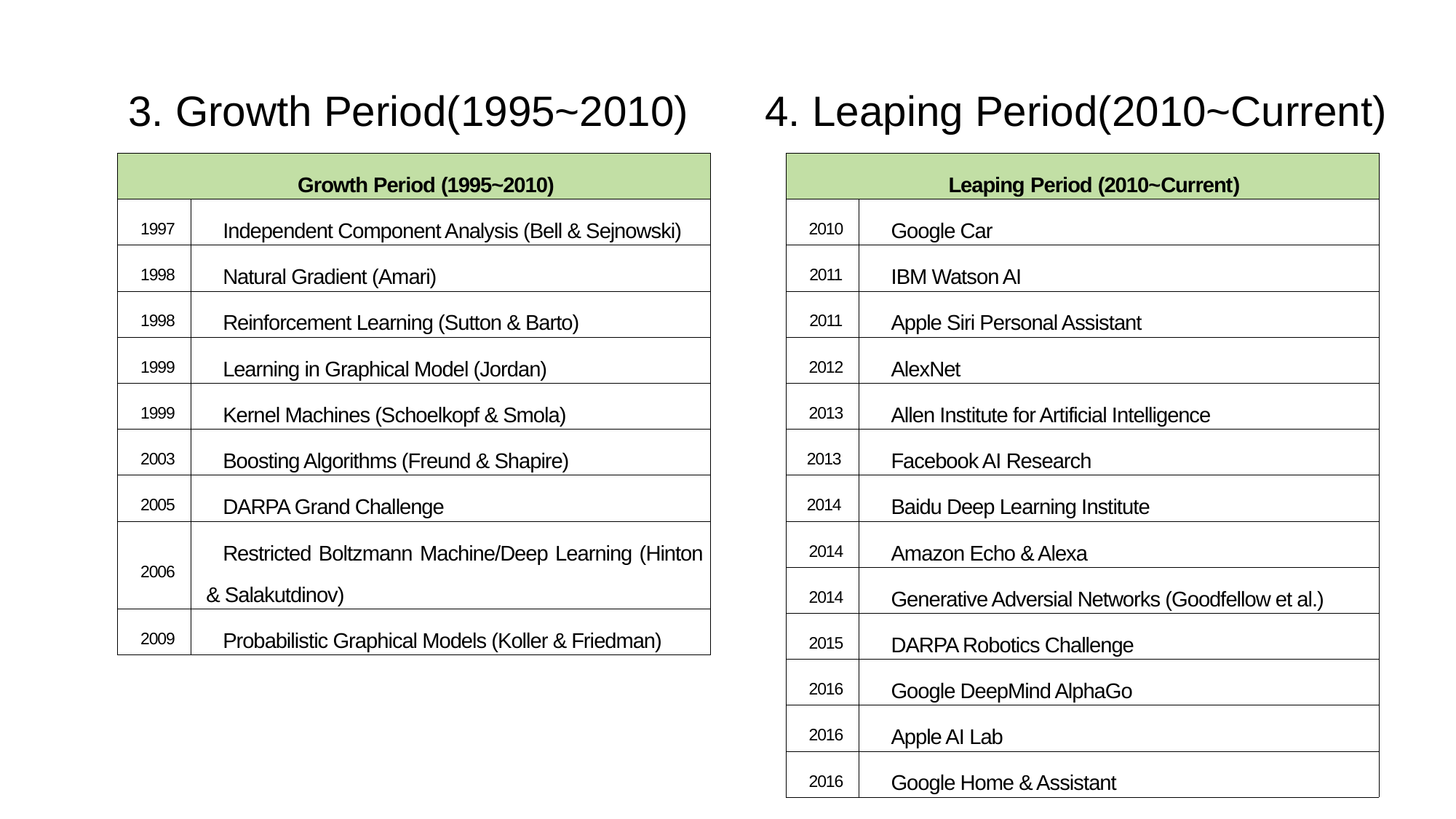

3. Growth Period(1995~2010)

4. Leaping Period(2010~Current)

| Growth Period (1995~2010) |  |
| --- | --- |
| 1997 | Independent Component Analysis (Bell & Sejnowski) |
| 1998 | Natural Gradient (Amari) |
| 1998 | Reinforcement Learning (Sutton & Barto) |
| 1999 | Learning in Graphical Model (Jordan) |
| 1999 | Kernel Machines (Schoelkopf & Smola) |
| 2003 | Boosting Algorithms (Freund & Shapire) |
| 2005 | DARPA Grand Challenge |
| 2006 | Restricted Boltzmann Machine/Deep Learning (Hinton & Salakutdinov) |
| 2009 | Probabilistic Graphical Models (Koller & Friedman) |
| Leaping Period (2010~Current) |  |
| --- | --- |
| 2010 | Google Car |
| 2011 | IBM Watson AI |
| 2011 | Apple Siri Personal Assistant |
| 2012 | AlexNet |
| 2013 | Allen Institute for Artificial Intelligence |
| 2013 | Facebook AI Research |
| 2014 | Baidu Deep Learning Institute |
| 2014 | Amazon Echo & Alexa |
| 2014 | Generative Adversial Networks (Goodfellow et al.) |
| 2015 | DARPA Robotics Challenge |
| 2016 | Google DeepMind AlphaGo |
| 2016 | Apple AI Lab |
| 2016 | Google Home & Assistant |